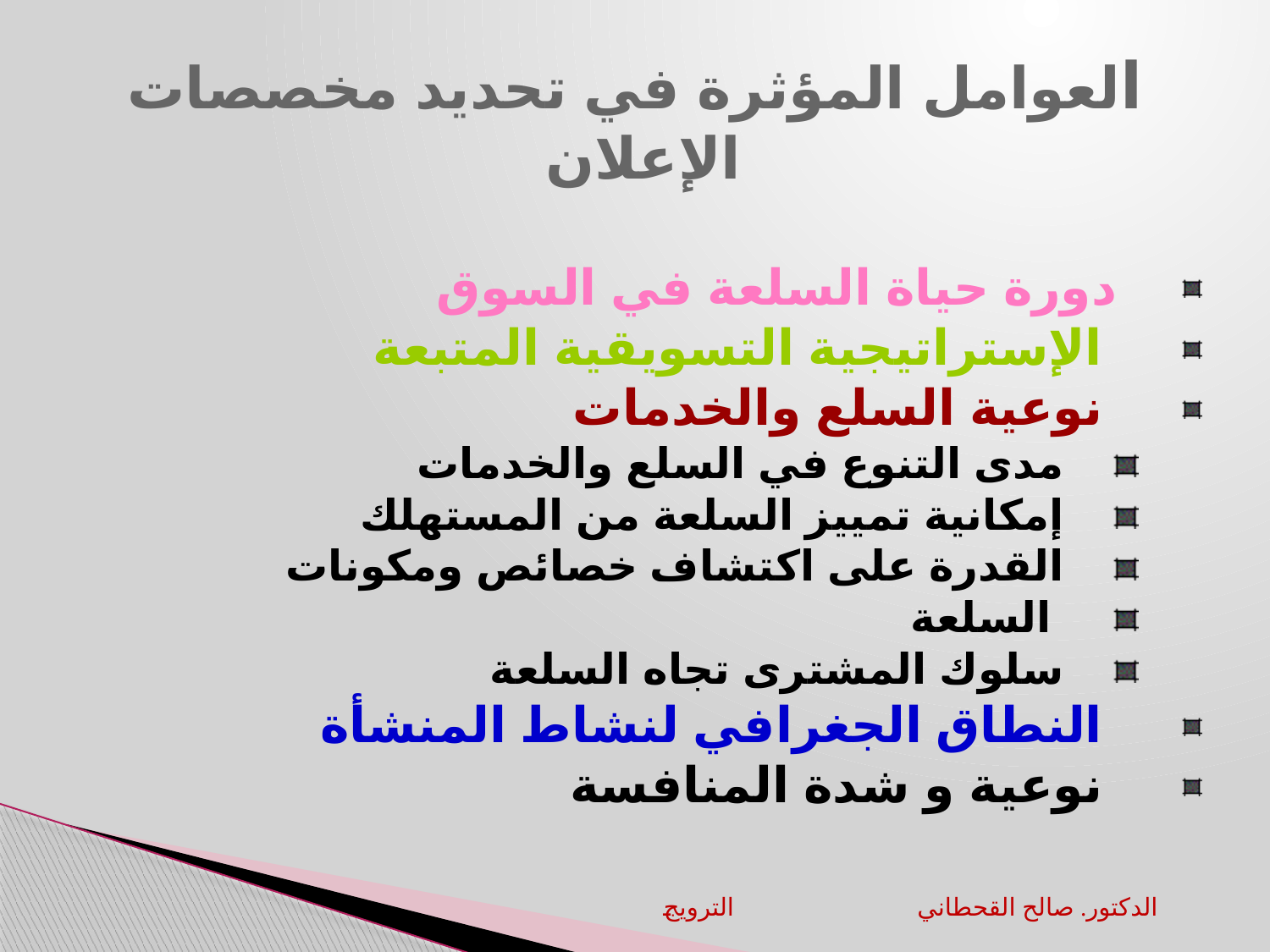

# العوامل المؤثرة في تحديد مخصصات الإعلان
دورة حياة السلعة في السوق
 الإستراتيجية التسويقية المتبعة
 نوعية السلع والخدمات
مدى التنوع في السلع والخدمات
إمكانية تمييز السلعة من المستهلك
القدرة على اكتشاف خصائص ومكونات
 السلعة
سلوك المشترى تجاه السلعة
 النطاق الجغرافي لنشاط المنشأة
 نوعية و شدة المنافسة
الترويج		الدكتور. صالح القحطاني